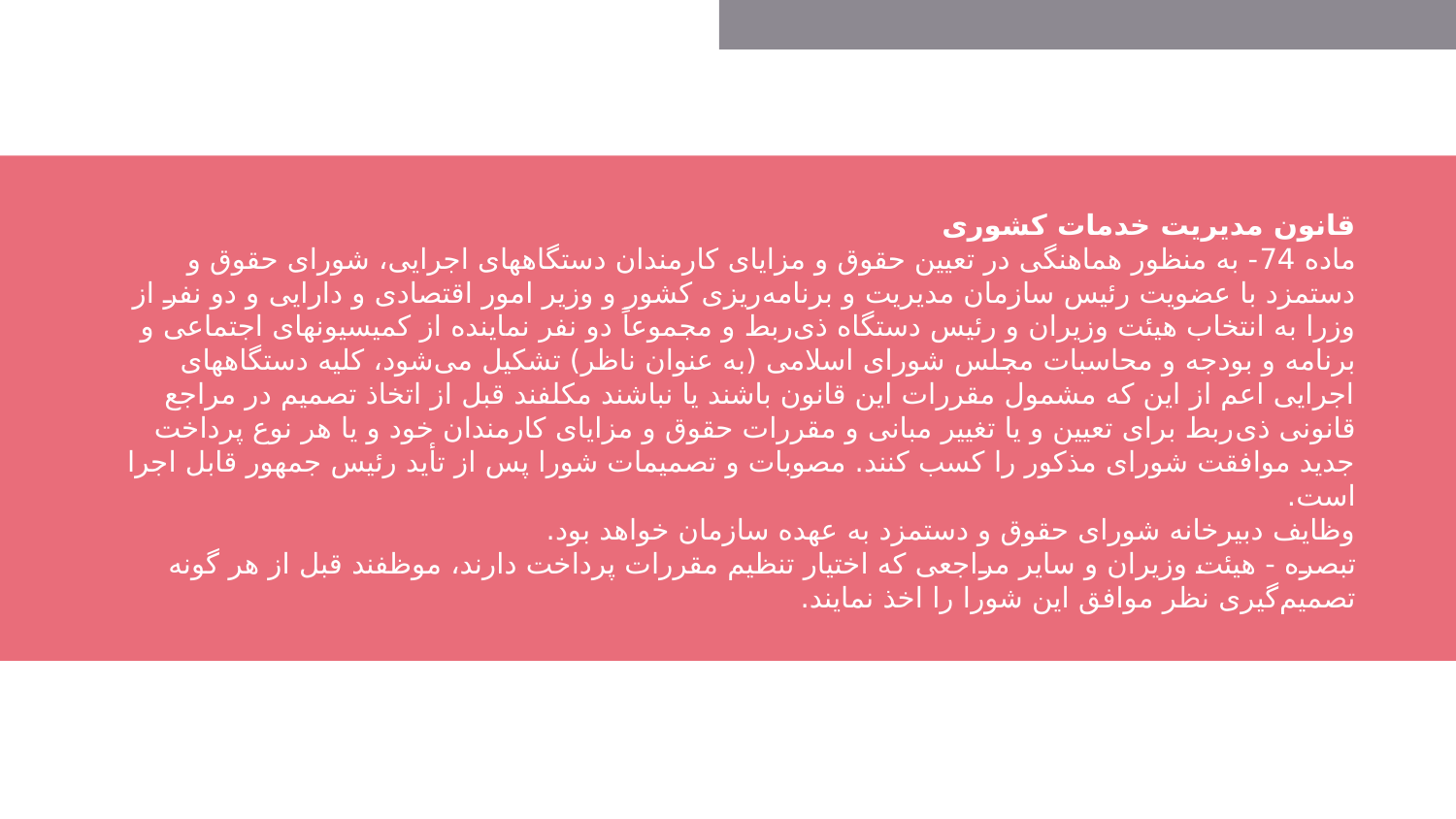

قانون مدیریت خدمات کشوری
ماده 74- به منظور هماهنگی در تعیین حقوق و مزایای کارمندان دستگاههای اجرایی، شورای حقوق و دستمزد با عضویت رئیس سازمان مدیریت و برنامه‌ریزی کشور و وزیر امور اقتصادی و دارایی و دو نفر از وزرا به انتخاب هیئت وزیران و رئیس دستگاه ذی‌ربط و مجموعاً دو نفر نماینده از کمیسیونهای اجتماعی و برنامه‌ و بودجه‌ و محاسبات مجلس شورای اسلامی (به عنوان ناظر) تشکیل می‌شود، کلیه‌ دستگاههای اجرایی اعم از این که مشمول مقررات این قانون باشند یا نباشند مکلفند قبل از اتخاذ تصمیم در مراجع قانونی ذی‌ربط برای تعیین و یا تغییر مبانی و مقررات حقوق و مزایای کارمندان خود و یا هر نوع پرداخت جدید موافقت شورای مذکور را کسب کنند. مصوبات و تصمیمات شورا پس از تأید رئیس جمهور قابل اجرا است.
وظایف دبیرخانه شورای حقوق و دستمزد به عهده سازمان خواهد بود.
تبصره - هیئت وزیران و سایر مراجعی که اختیار تنظیم مقررات پرداخت دارند، موظفند قبل از هر گونه تصمیم‌گیری نظر موافق این شورا را اخذ نمایند.